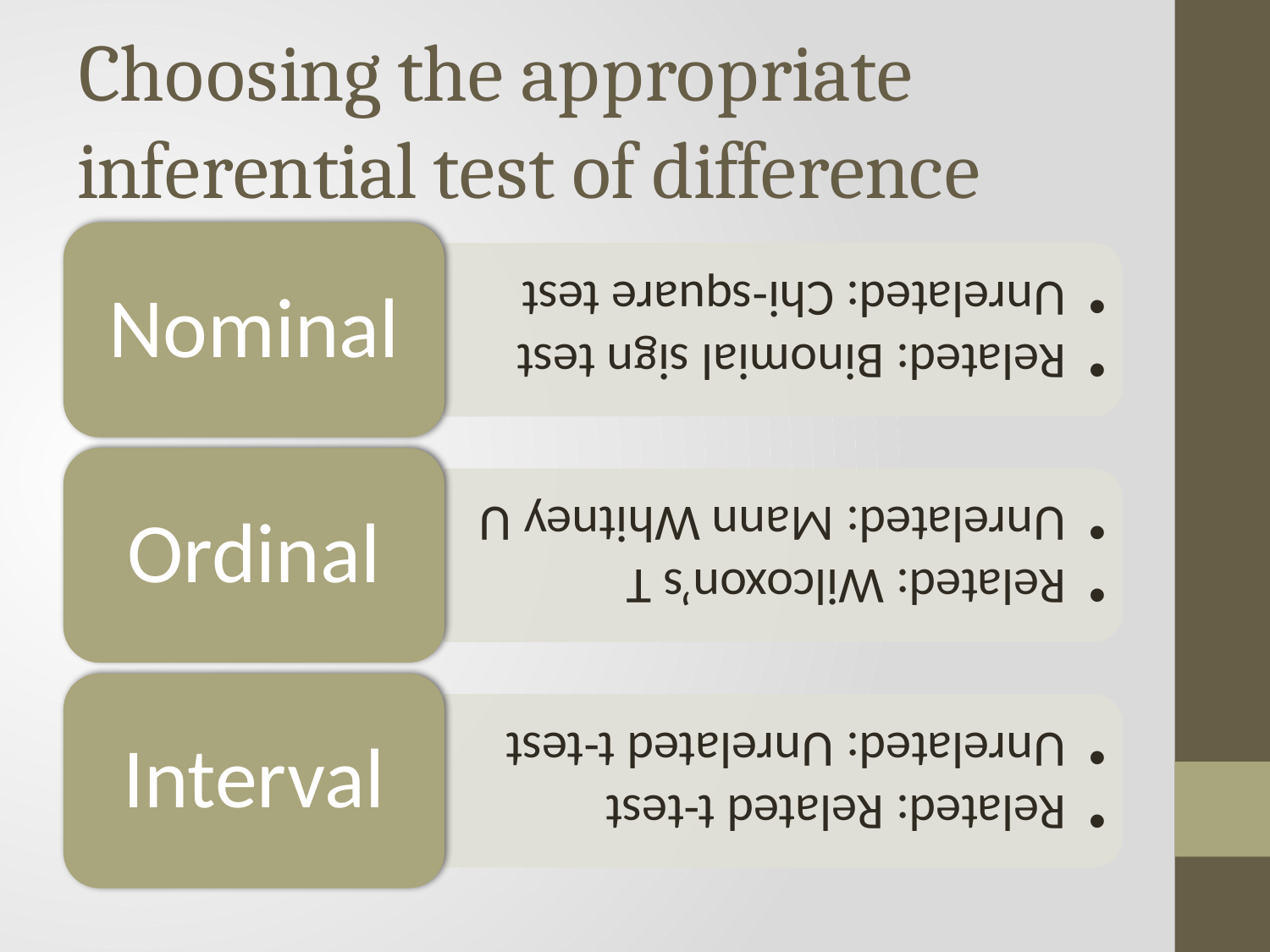

# Choosing the appropriate inferential test of difference
Related: Binomial sign test
Unrelated: Chi-square test
Nominal
Related: Wilcoxon’s T
Unrelated: Mann Whitney U
Ordinal
Related: Related t-test
Unrelated: Unrelated t-test
Interval